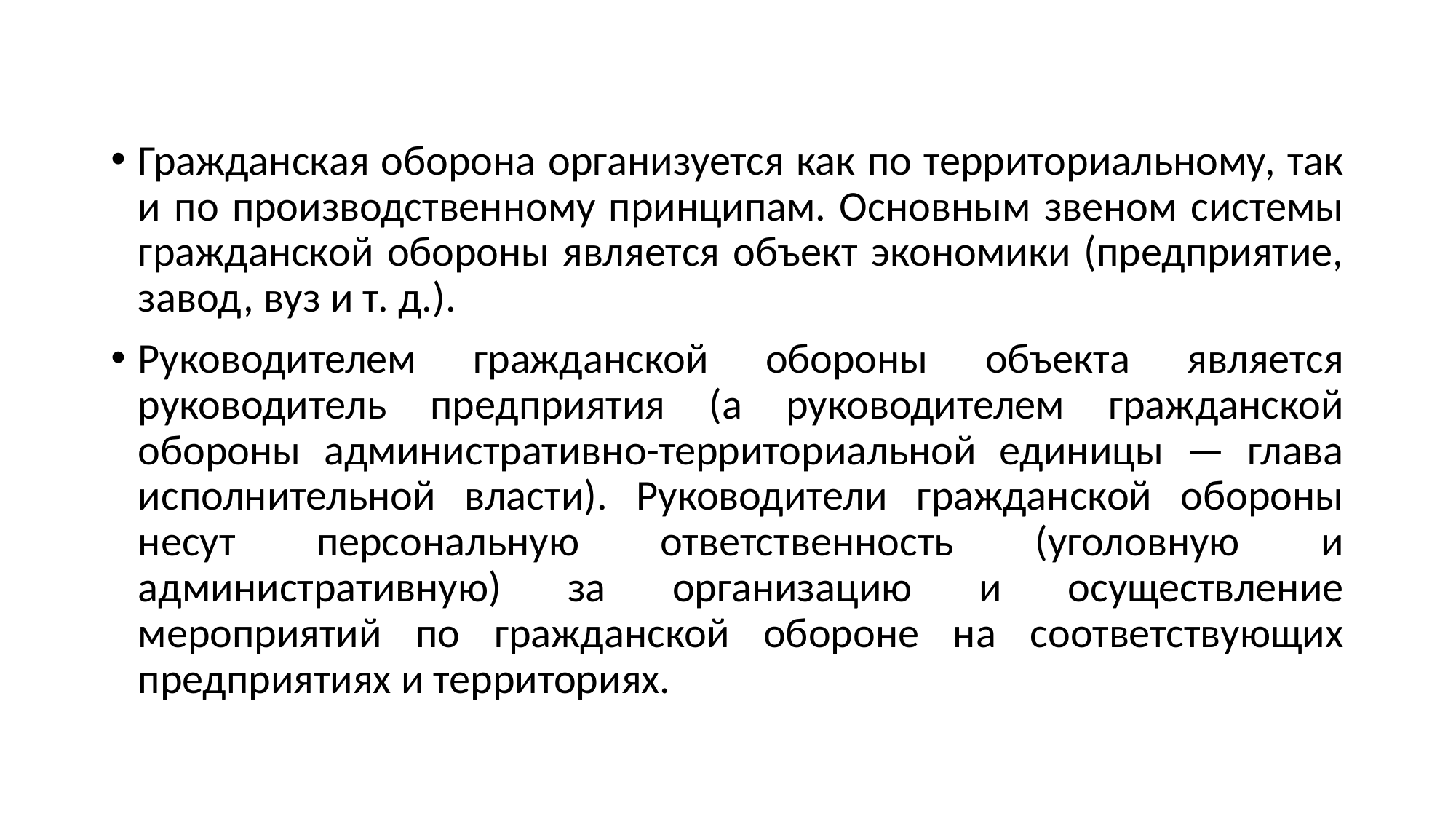

Гражданская оборона организуется как по территориальному, так и по производственному принципам. Основным звеном системы гражданской обороны является объект экономики (предприятие, завод, вуз и т. д.).
Руководителем гражданской обороны объекта является руководитель предприятия (а руководителем гражданской обороны административно-территориальной единицы — глава исполнительной власти). Руководители гражданской обороны несут персональную ответственность (уголовную и административную) за организацию и осуществление мероприятий по гражданской обороне на соответствующих предприятиях и территориях.